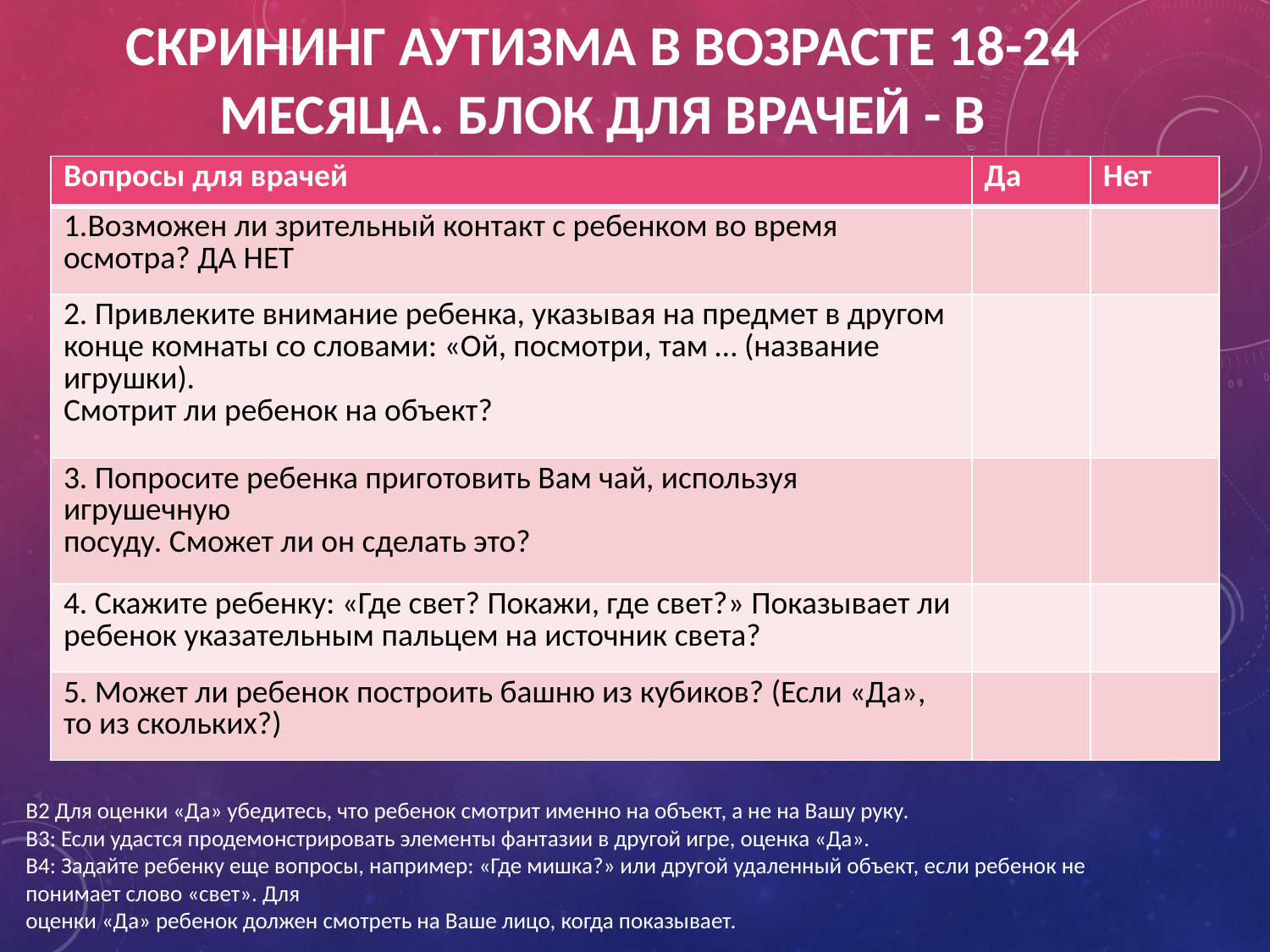

# Скрининг аутизма в возрасте 18-24 месяца. БЛОК ДЛЯ ВРАЧЕЙ - B
| Вопросы для врачей | Да | Нет |
| --- | --- | --- |
| 1.Возможен ли зрительный контакт с ребенком во время осмотра? ДА НЕТ |  |  |
| 2. Привлеките внимание ребенка, указывая на предмет в другом конце комнаты со словами: «Ой, посмотри, там … (название игрушки). Смотрит ли ребенок на объект? |  |  |
| 3. Попросите ребенка приготовить Вам чай, используя игрушечную посуду. Сможет ли он сделать это? |  |  |
| 4. Скажите ребенку: «Где свет? Покажи, где свет?» Показывает ли ребенок указательным пальцем на источник света? |  |  |
| 5. Может ли ребенок построить башню из кубиков? (Если «Да», то из скольких?) |  |  |
B2 Для оценки «Да» убедитесь, что ребенок смотрит именно на объект, а не на Вашу руку.
В3: Если удастся продемонстрировать элементы фантазии в другой игре, оценка «Да».
В4: Задайте ребенку еще вопросы, например: «Где мишка?» или другой удаленный объект, если ребенок не понимает слово «свет». Для
оценки «Да» ребенок должен смотреть на Ваше лицо, когда показывает.